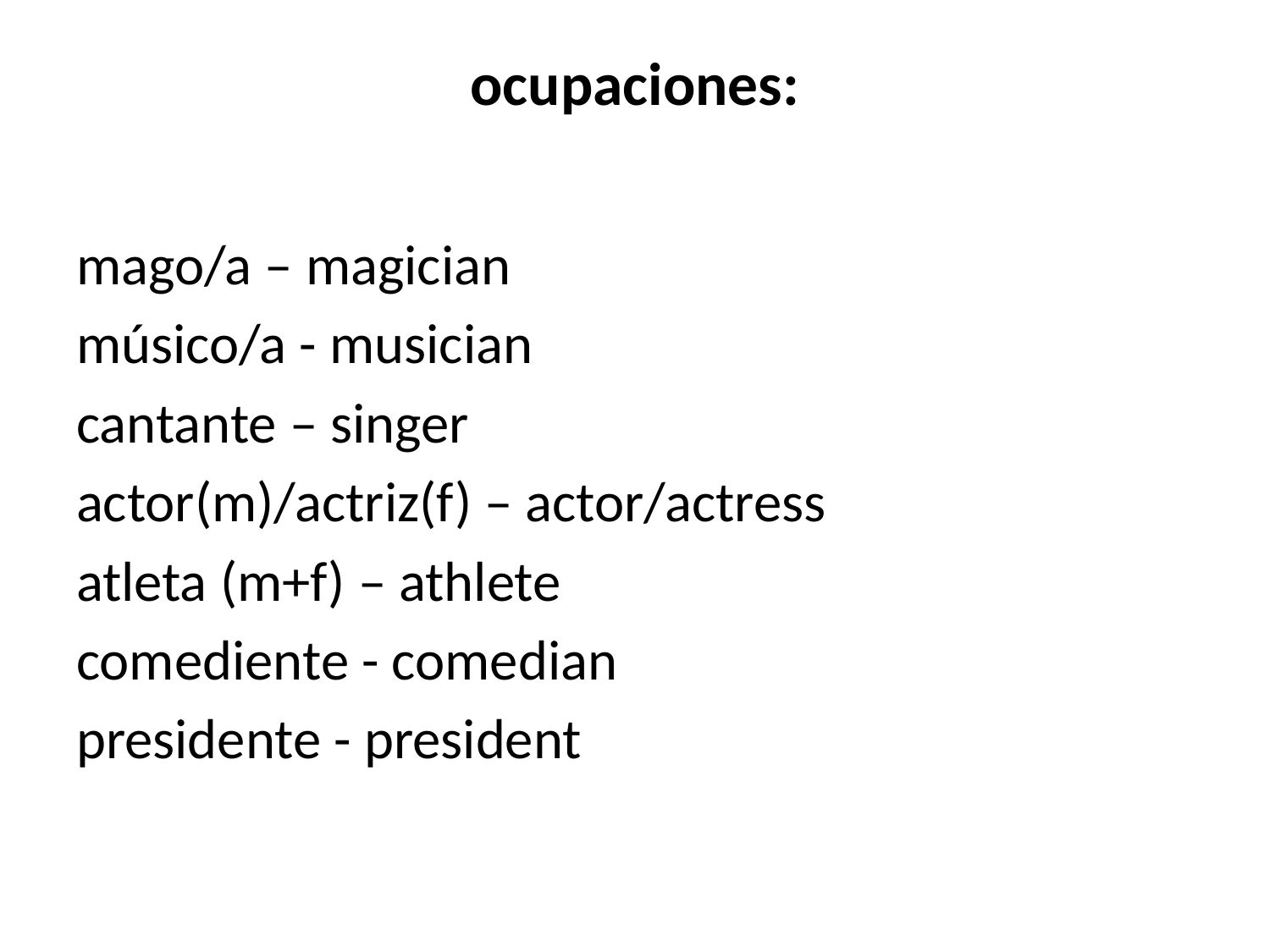

# ocupaciones:
mago/a – magician
músico/a - musician
cantante – singer
actor(m)/actriz(f) – actor/actress
atleta (m+f) – athlete
comediente - comedian
presidente - president